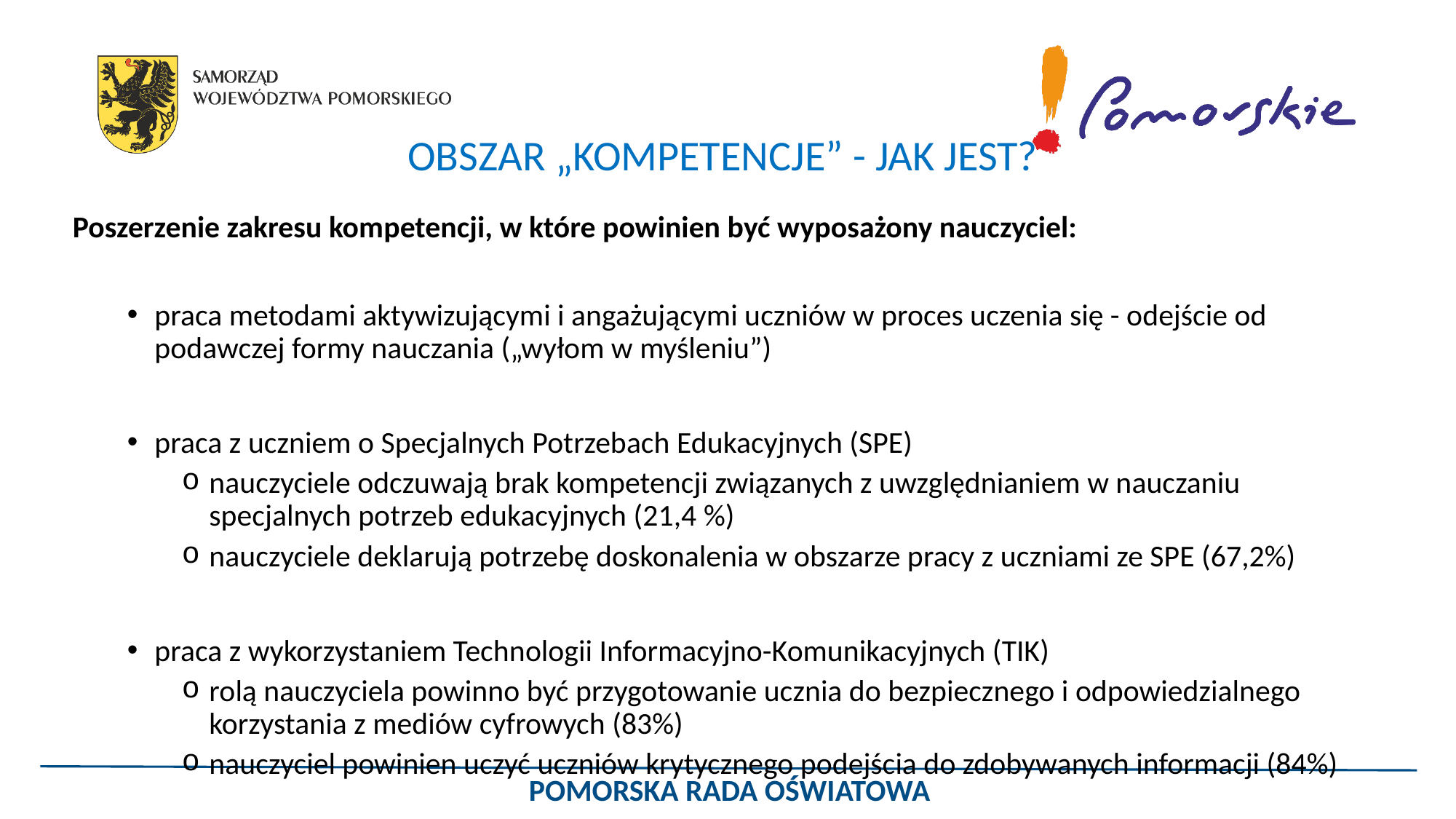

# OBSZAR „KOMPETENCJE” - JAK JEST?
Poszerzenie zakresu kompetencji, w które powinien być wyposażony nauczyciel:

praca metodami aktywizującymi i angażującymi uczniów w proces uczenia się - odejście od podawczej formy nauczania („wyłom w myśleniu”)

praca z uczniem o Specjalnych Potrzebach Edukacyjnych (SPE)
nauczyciele odczuwają brak kompetencji związanych z uwzględnianiem w nauczaniu specjalnych potrzeb edukacyjnych (21,4 %)
nauczyciele deklarują potrzebę doskonalenia w obszarze pracy z uczniami ze SPE (67,2%)

praca z wykorzystaniem Technologii Informacyjno-Komunikacyjnych (TIK)
rolą nauczyciela powinno być przygotowanie ucznia do bezpiecznego i odpowiedzialnego korzystania z mediów cyfrowych (83%)
nauczyciel powinien uczyć uczniów krytycznego podejścia do zdobywanych informacji (84%)